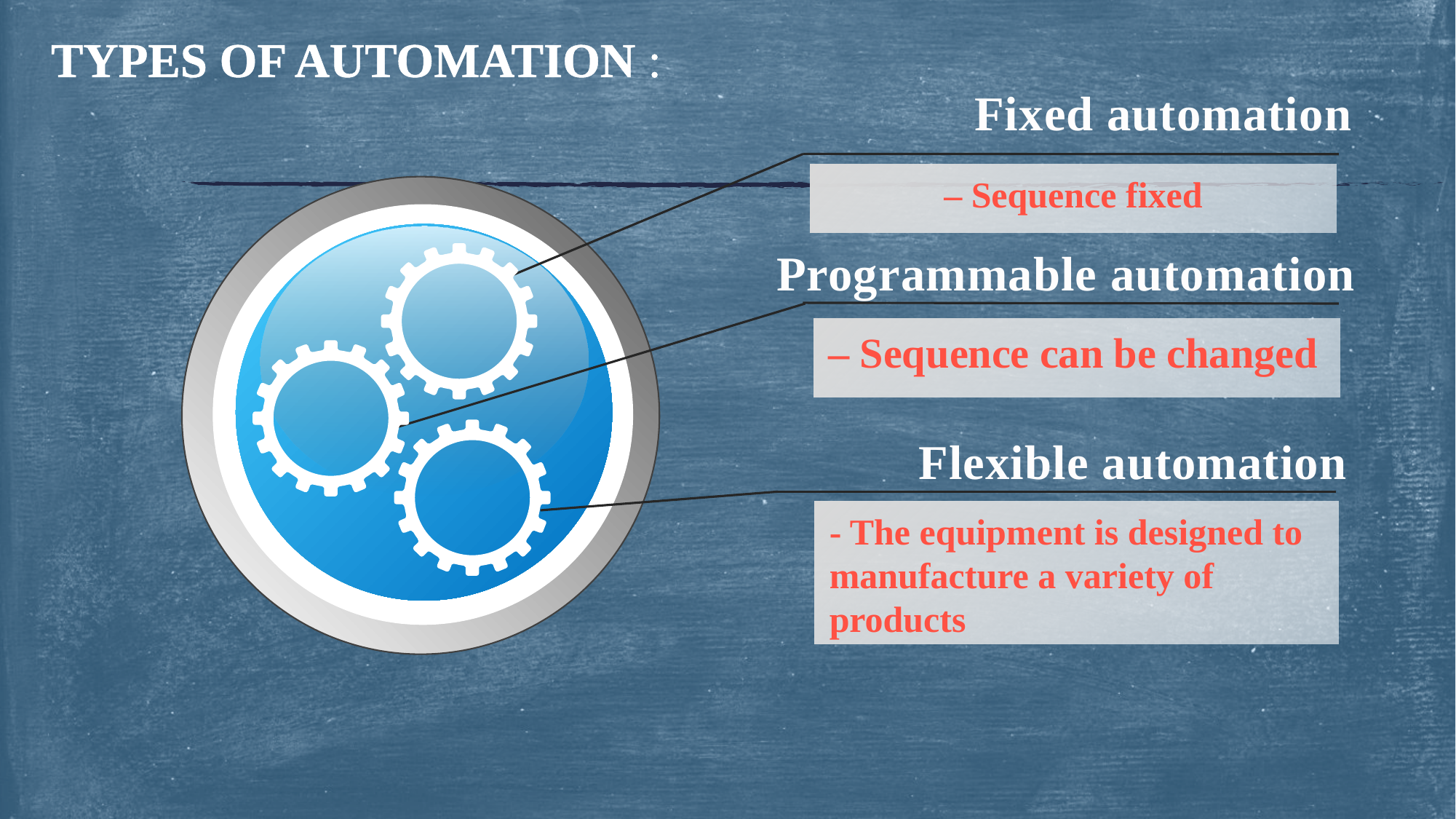

TYPES OF AUTOMATION :
Fixed automation
– Sequence fixed

Programmable automation

– Sequence can be changed

Flexible automation
- The equipment is designed to manufacture a variety of products